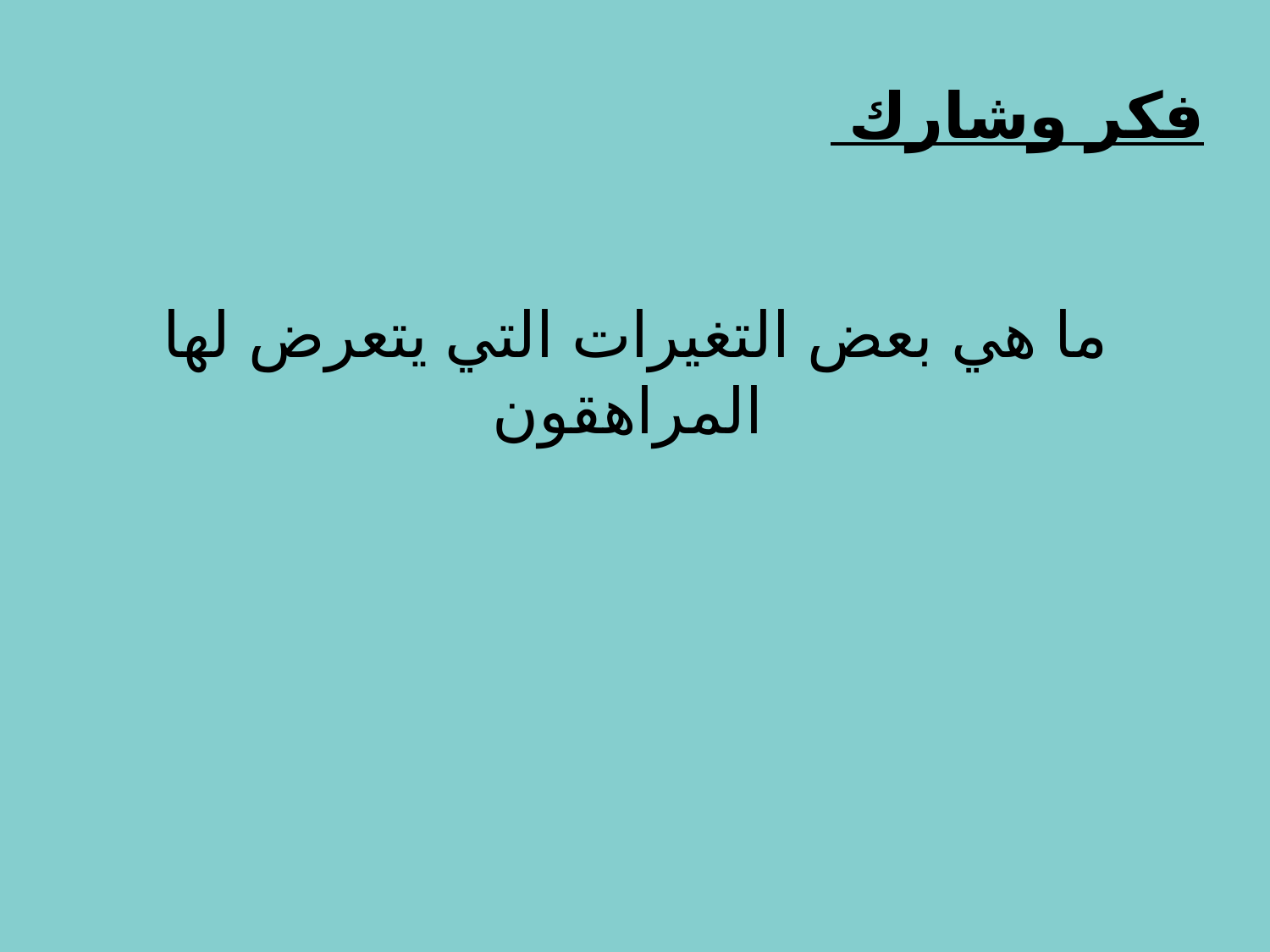

فكر وشارك
ما هي بعض التغيرات التي يتعرض لها
 المراهقون